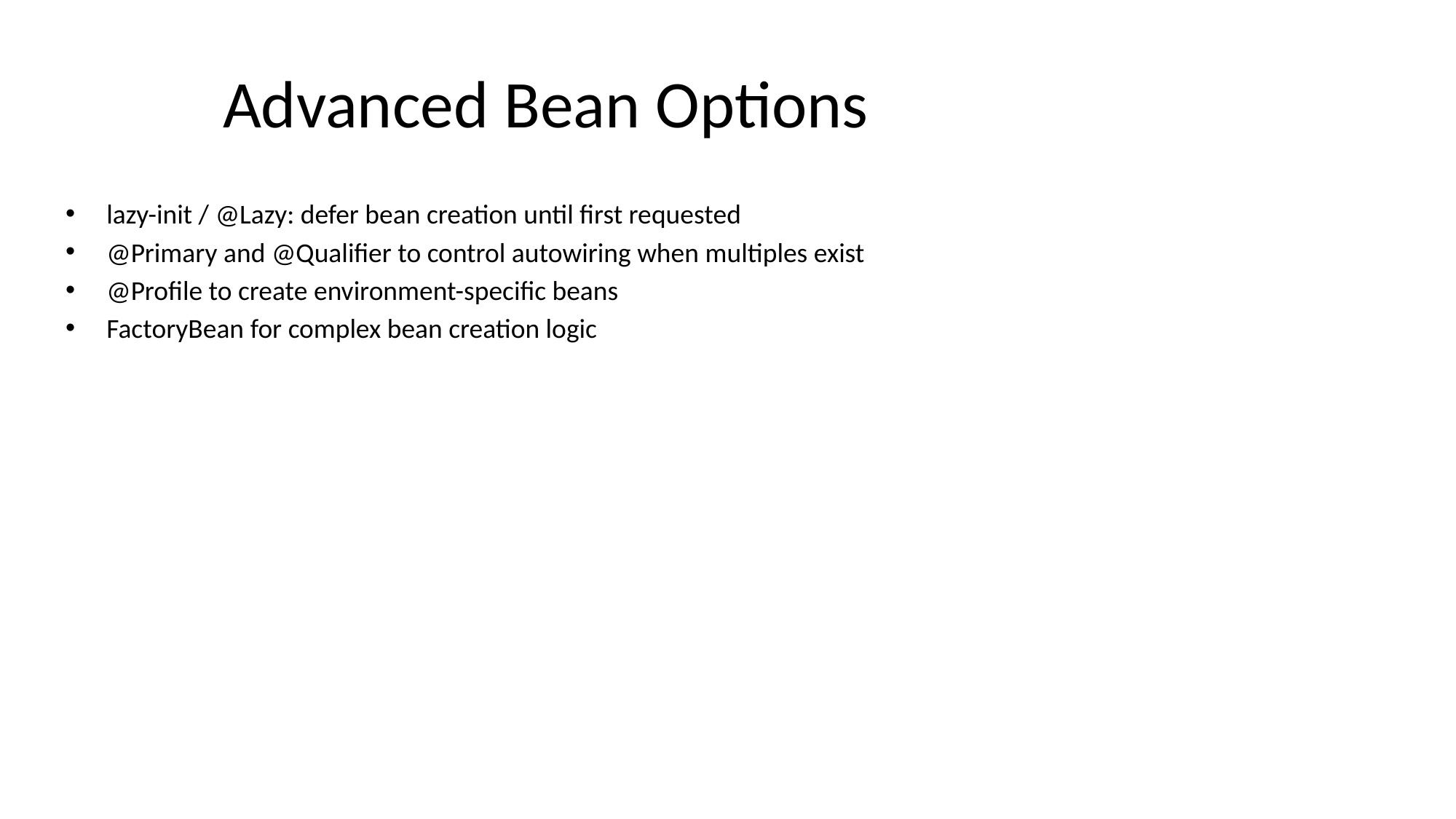

# Advanced Bean Options
lazy-init / @Lazy: defer bean creation until first requested
@Primary and @Qualifier to control autowiring when multiples exist
@Profile to create environment-specific beans
FactoryBean for complex bean creation logic